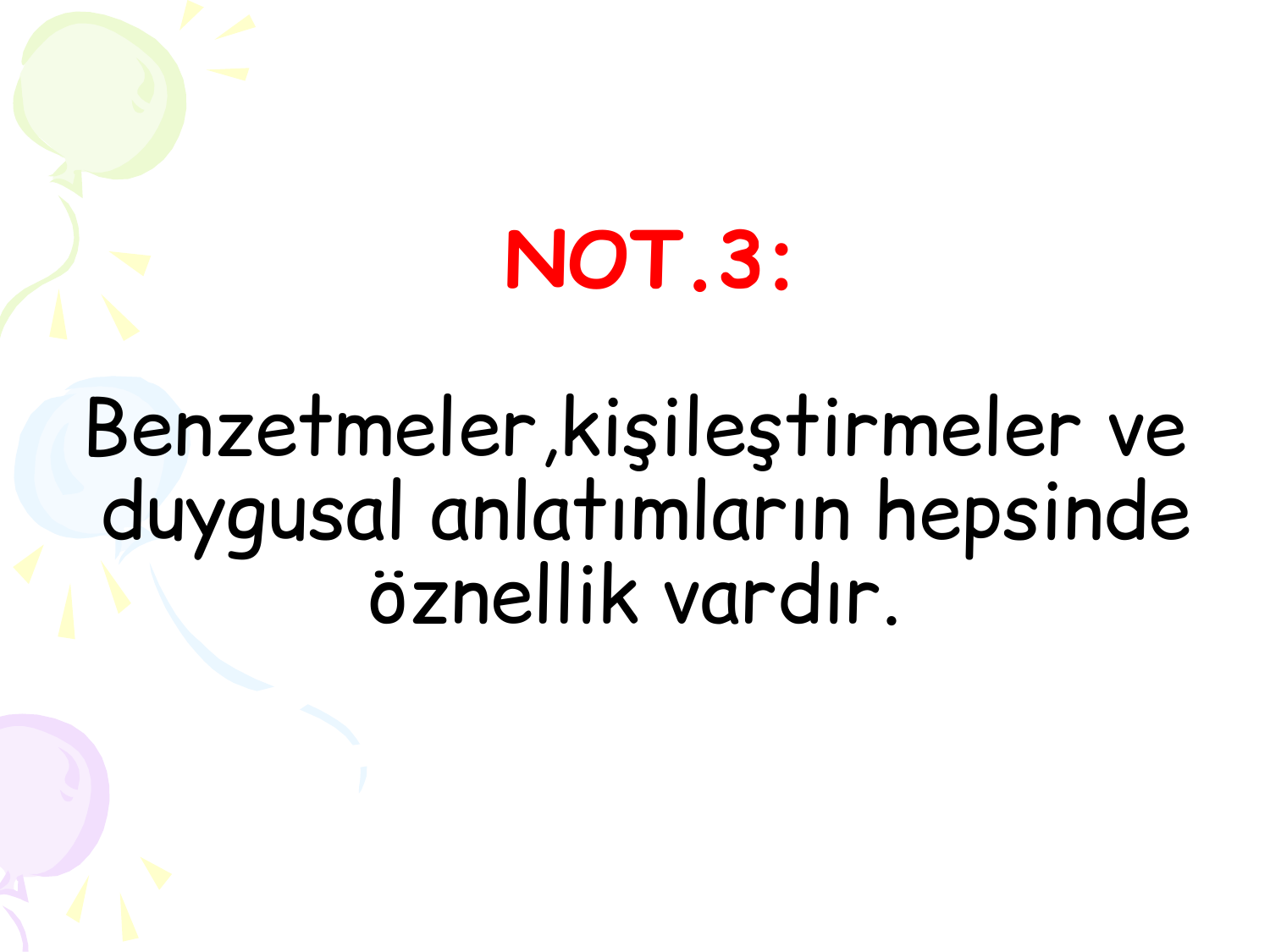

# NOT.3: Benzetmeler,kişileştirmeler ve duygusal anlatımların hepsinde öznellik vardır.